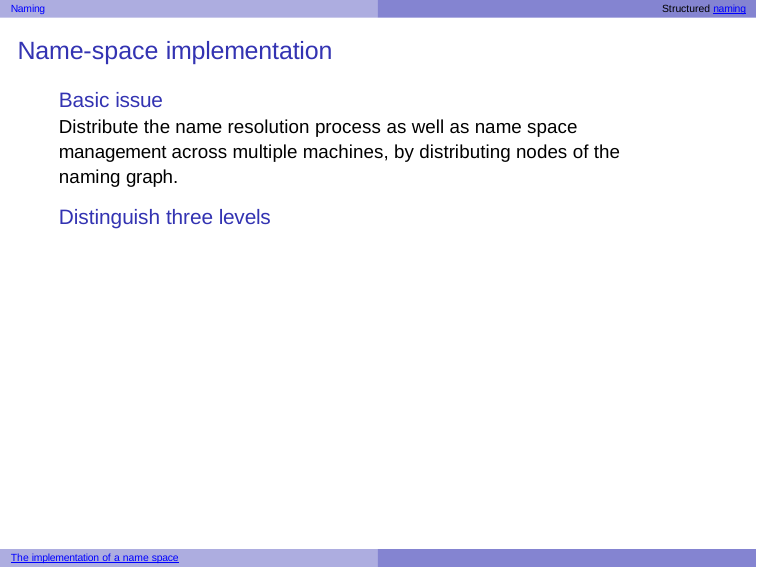

Naming	Structured naming
# Name-space implementation
Basic issue
Distribute the name resolution process as well as name space management across multiple machines, by distributing nodes of the naming graph.
Distinguish three levels

The implementation of a name space